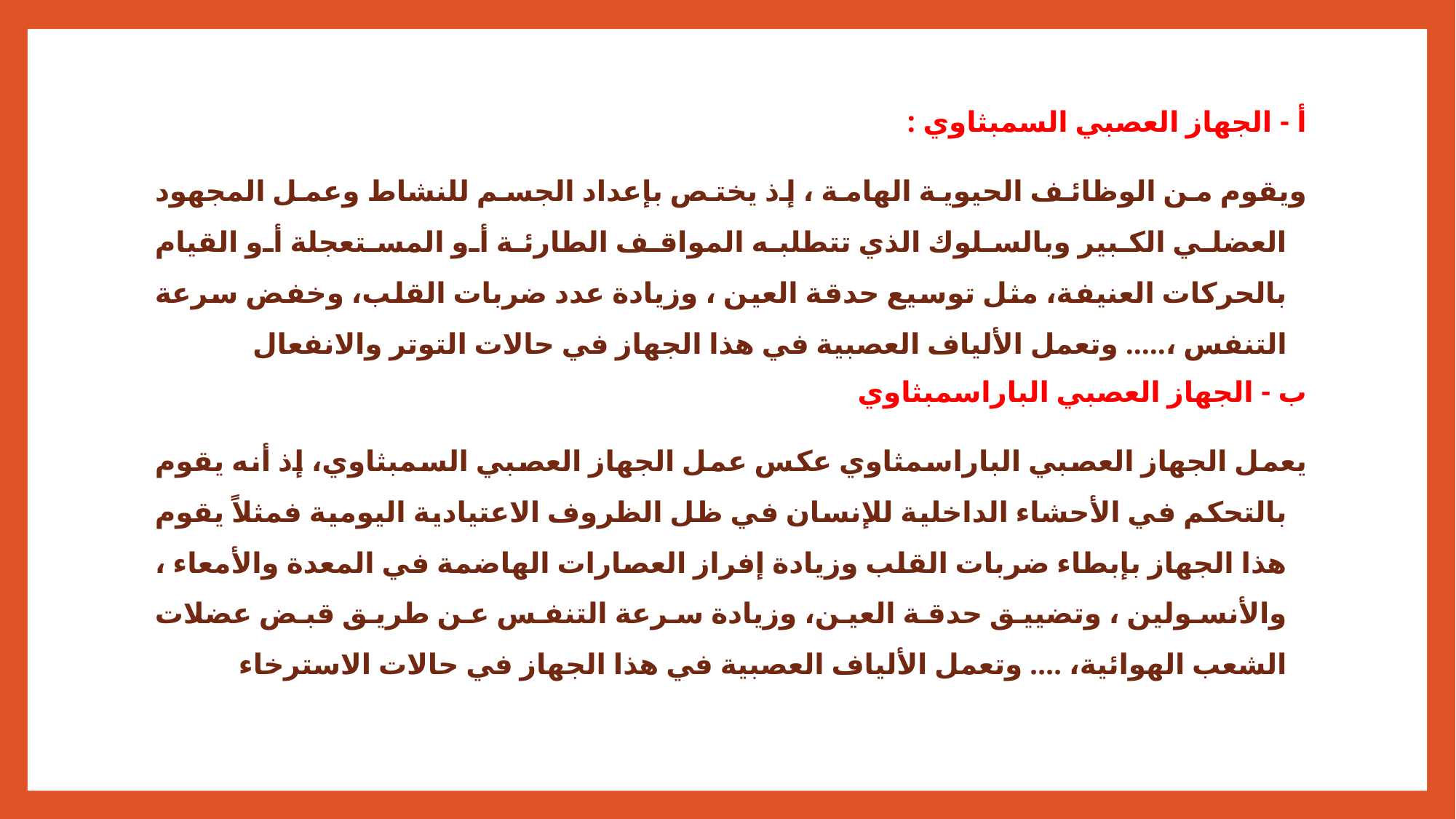

أ - الجهاز العصبي السمبثاوي :
ويقوم من الوظائف الحيوية الهامة ، إذ يختص بإعداد الجسم للنشاط وعمل المجهود العضلي الكبير وبالسلوك الذي تتطلبه المواقف الطارئة أو المستعجلة أو القيام بالحركات العنيفة، مثل توسيع حدقة العين ، وزيادة عدد ضربات القلب، وخفض سرعة التنفس ،..... وتعمل الألياف العصبية في هذا الجهاز في حالات التوتر والانفعال
ب - الجهاز العصبي الباراسمبثاوي
يعمل الجهاز العصبي الباراسمثاوي عكس عمل الجهاز العصبي السمبثاوي، إذ أنه يقوم بالتحكم في الأحشاء الداخلية للإنسان في ظل الظروف الاعتيادية اليومية فمثلاً يقوم هذا الجهاز بإبطاء ضربات القلب وزيادة إفراز العصارات الهاضمة في المعدة والأمعاء ، والأنسولين ، وتضييق حدقة العين، وزيادة سرعة التنفس عن طريق قبض عضلات الشعب الهوائية، .... وتعمل الألياف العصبية في هذا الجهاز في حالات الاسترخاء